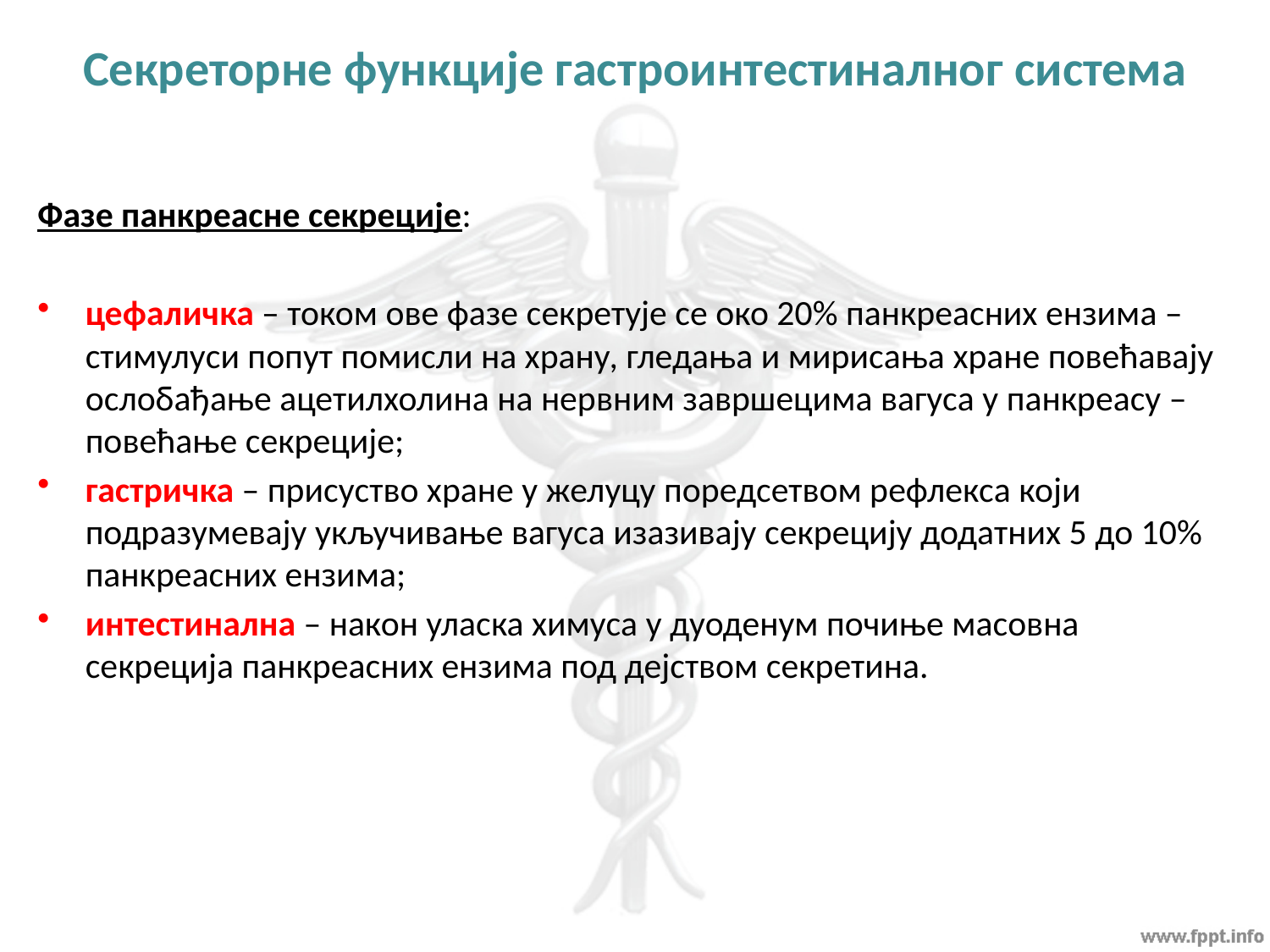

# Секреторне функције гастроинтестиналног система

Фазе панкреасне секреције:

цефаличка – током ове фазе секретује се око 20% панкреасних ензима – стимулуси попут помисли на храну, гледања и мирисања хране повећавају ослобађање ацетилхолина на нервним завршецима вагуса у панкреасу – повећање секреције;
гастричка – присуство хране у желуцу поредсетвом рефлекса који подразумевају укључивање вагуса изазивају секрецију додатних 5 до 10% панкреасних ензима;
интестинална – након уласка химуса у дуоденум почиње масовна секреција панкреасних ензима под дејством секретина.